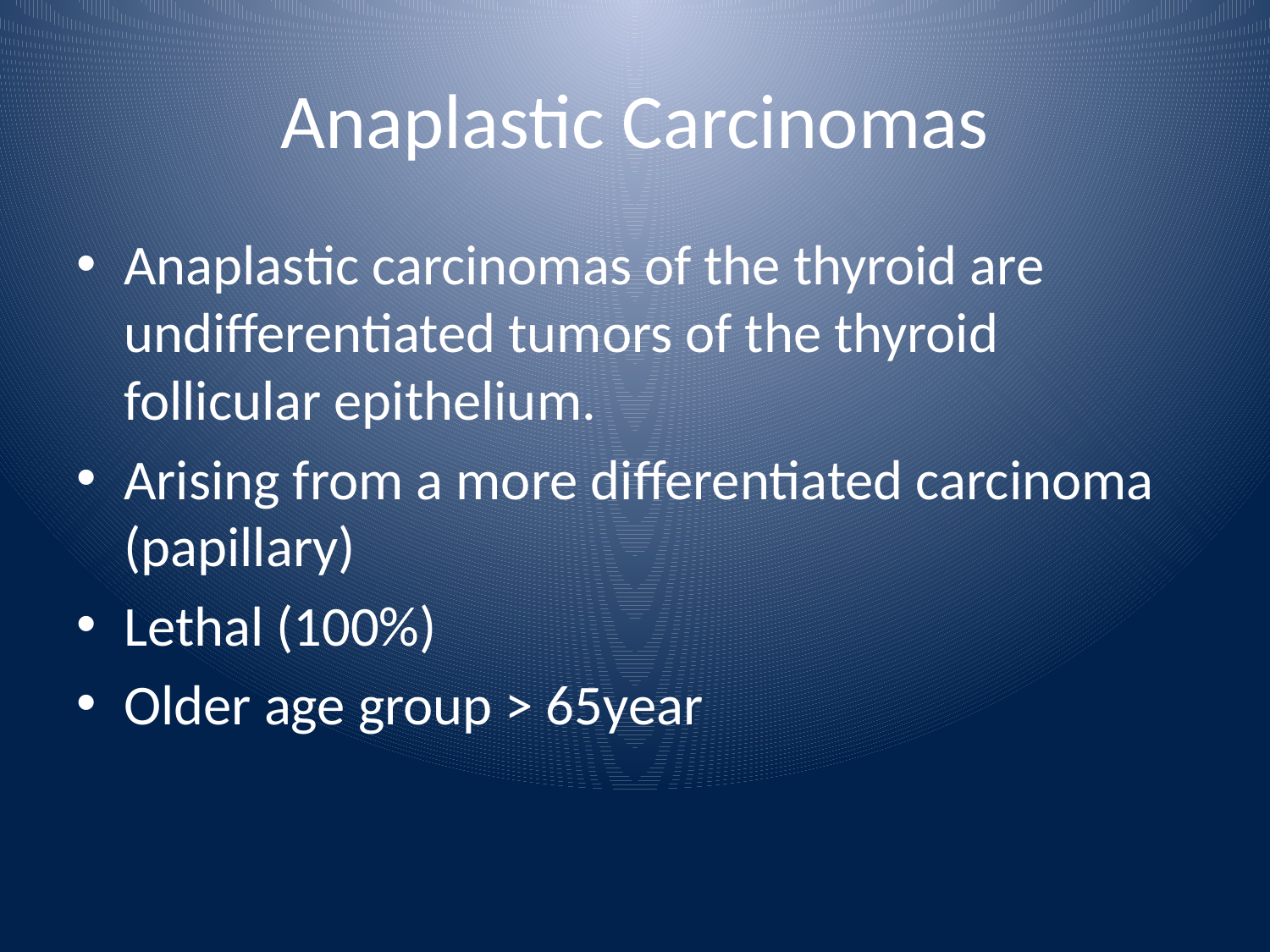

# Anaplastic Carcinomas
Anaplastic carcinomas of the thyroid are undifferentiated tumors of the thyroid follicular epithelium.
Arising from a more differentiated carcinoma (papillary)
Lethal (100%)
Older age group > 65year